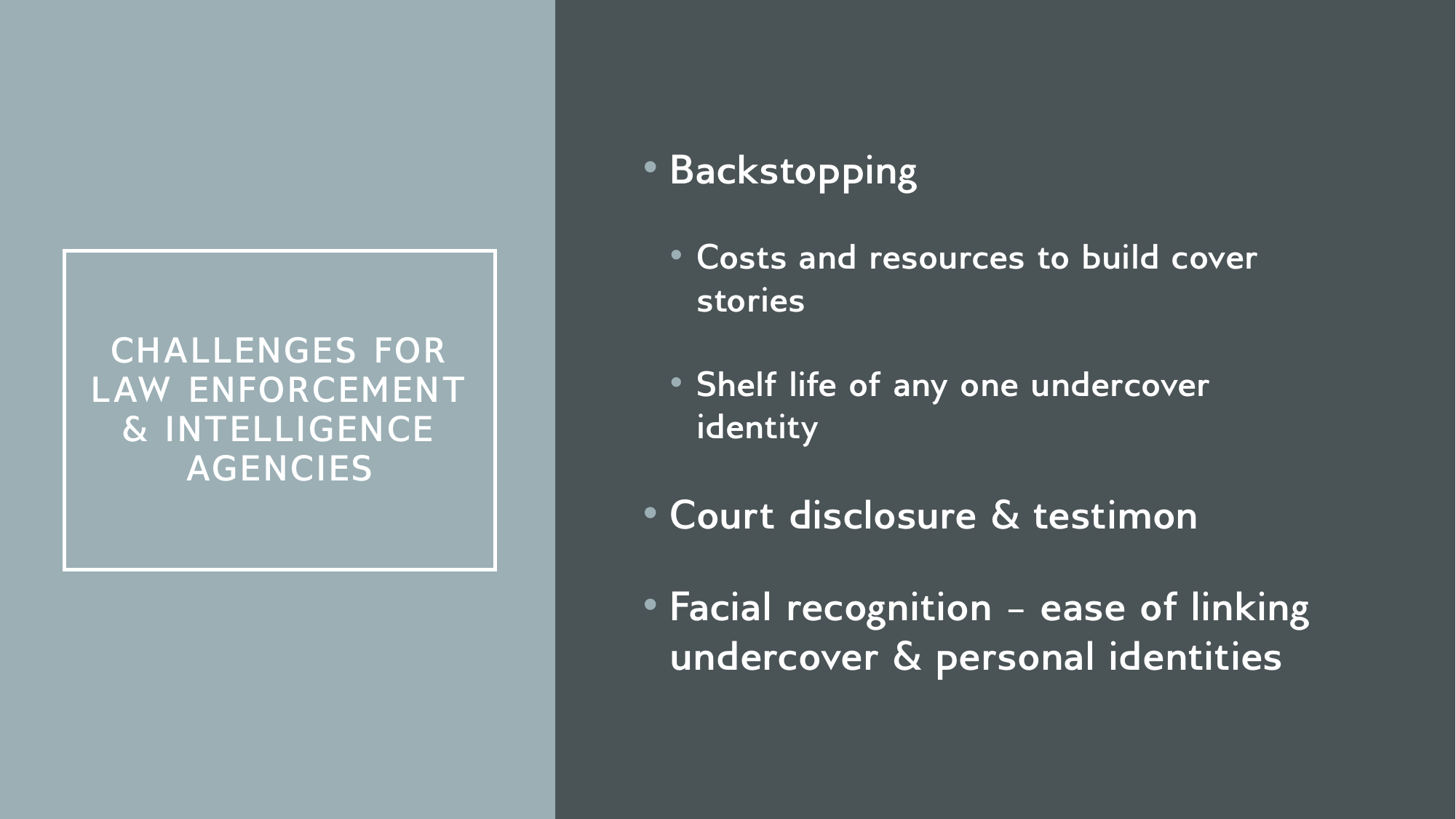

Backstopping
Costs and resources to build cover stories
Shelf life of any one undercover identity
Court disclosure & testimon
Facial recognition – ease of linking undercover & personal identities
# Challenges for Law Enforcement & Intelligence Agencies